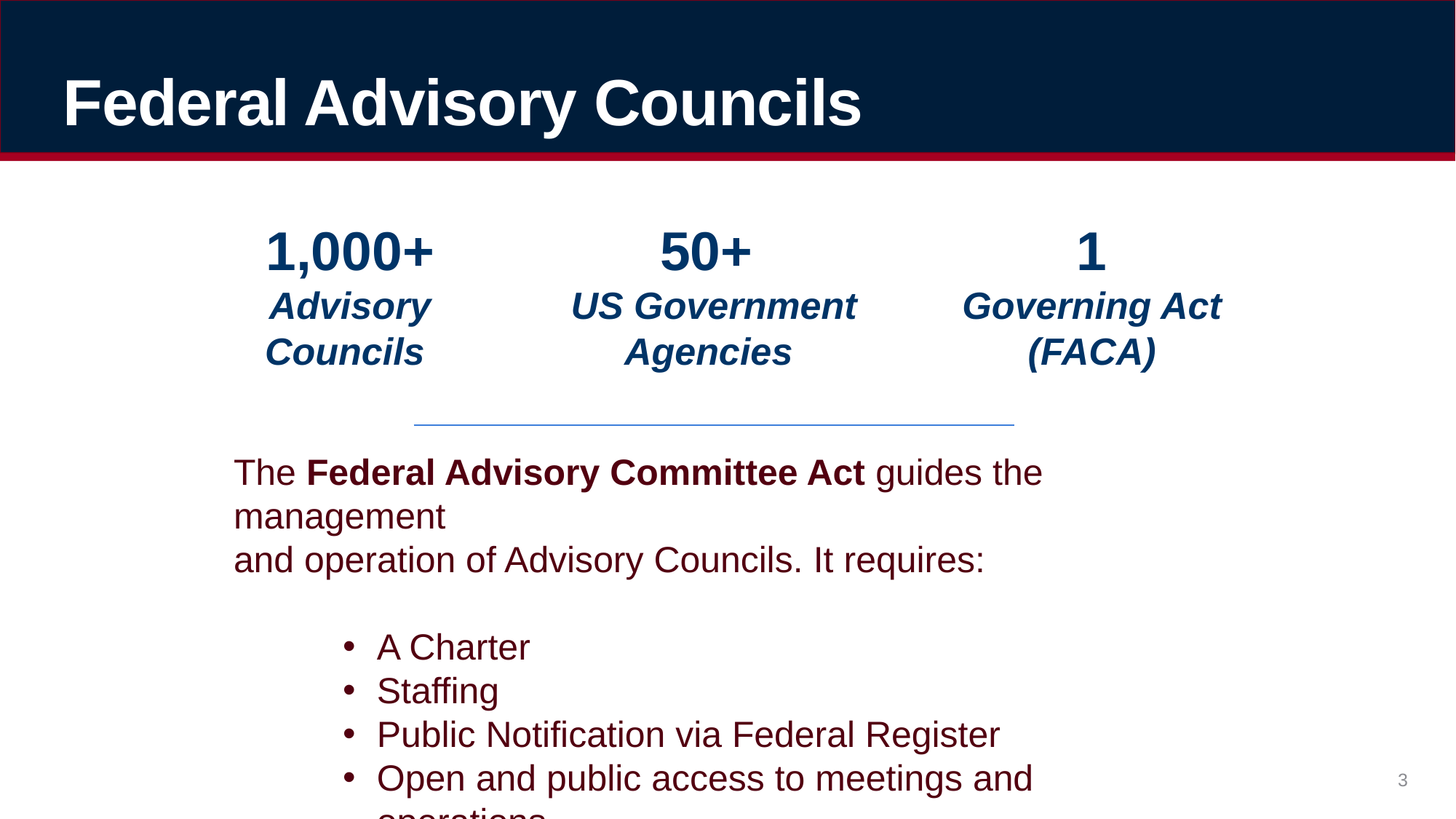

# Federal Advisory Councils
1,000+
Advisory Councils
50+
US Government Agencies
1
Governing Act
(FACA)
The Federal Advisory Committee Act guides the management
and operation of Advisory Councils. It requires:

A Charter
Staffing
Public Notification via Federal Register
Open and public access to meetings and operations

3